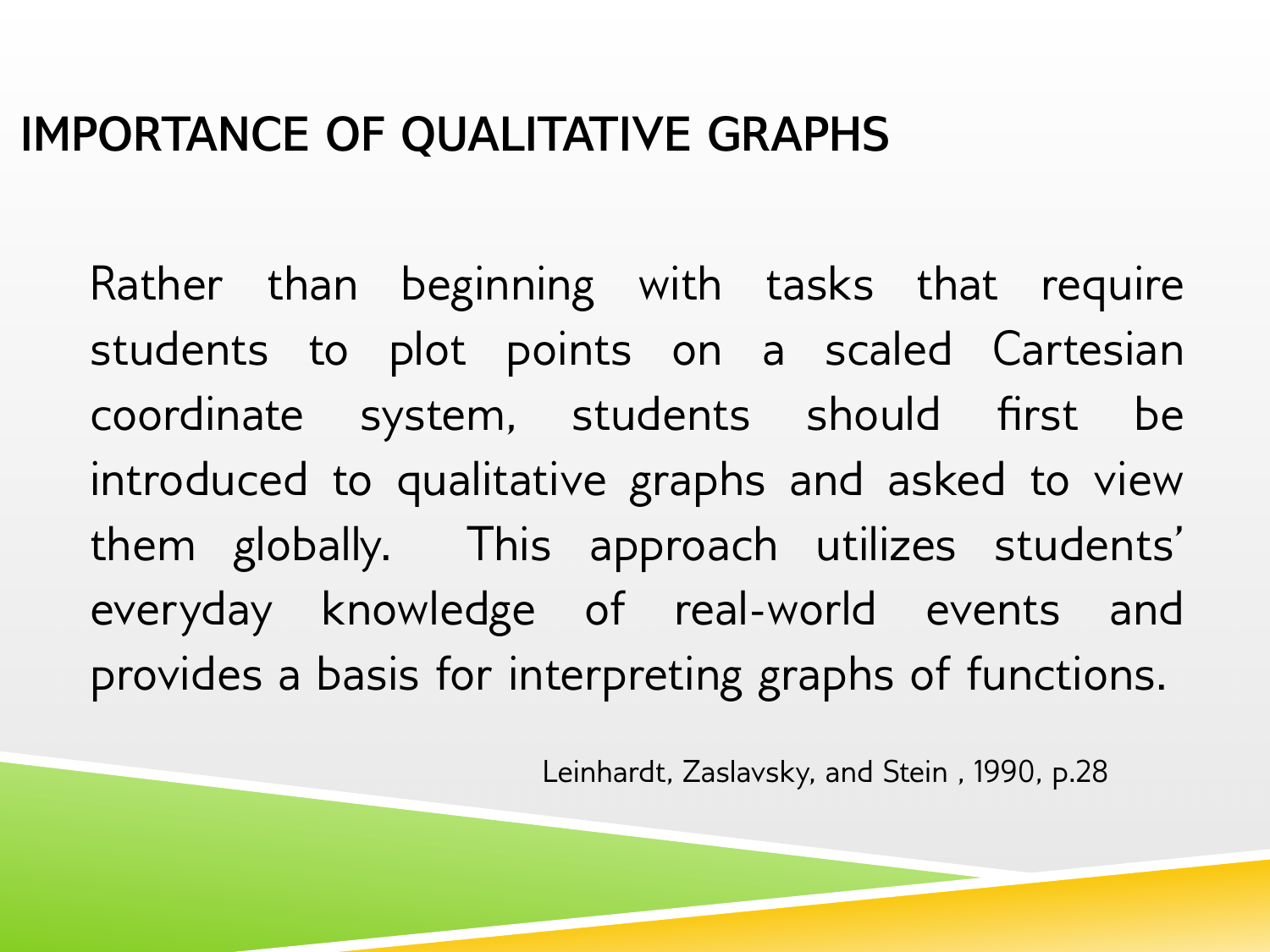

# Importance of Qualitative Graphs

	Rather than beginning with tasks that require students to plot points on a scaled Cartesian coordinate system, students should first be introduced to qualitative graphs and asked to view them globally.  This approach utilizes students’ everyday knowledge of real-world events and provides a basis for interpreting graphs of functions.

				          Leinhardt, Zaslavsky, and Stein , 1990, p.28